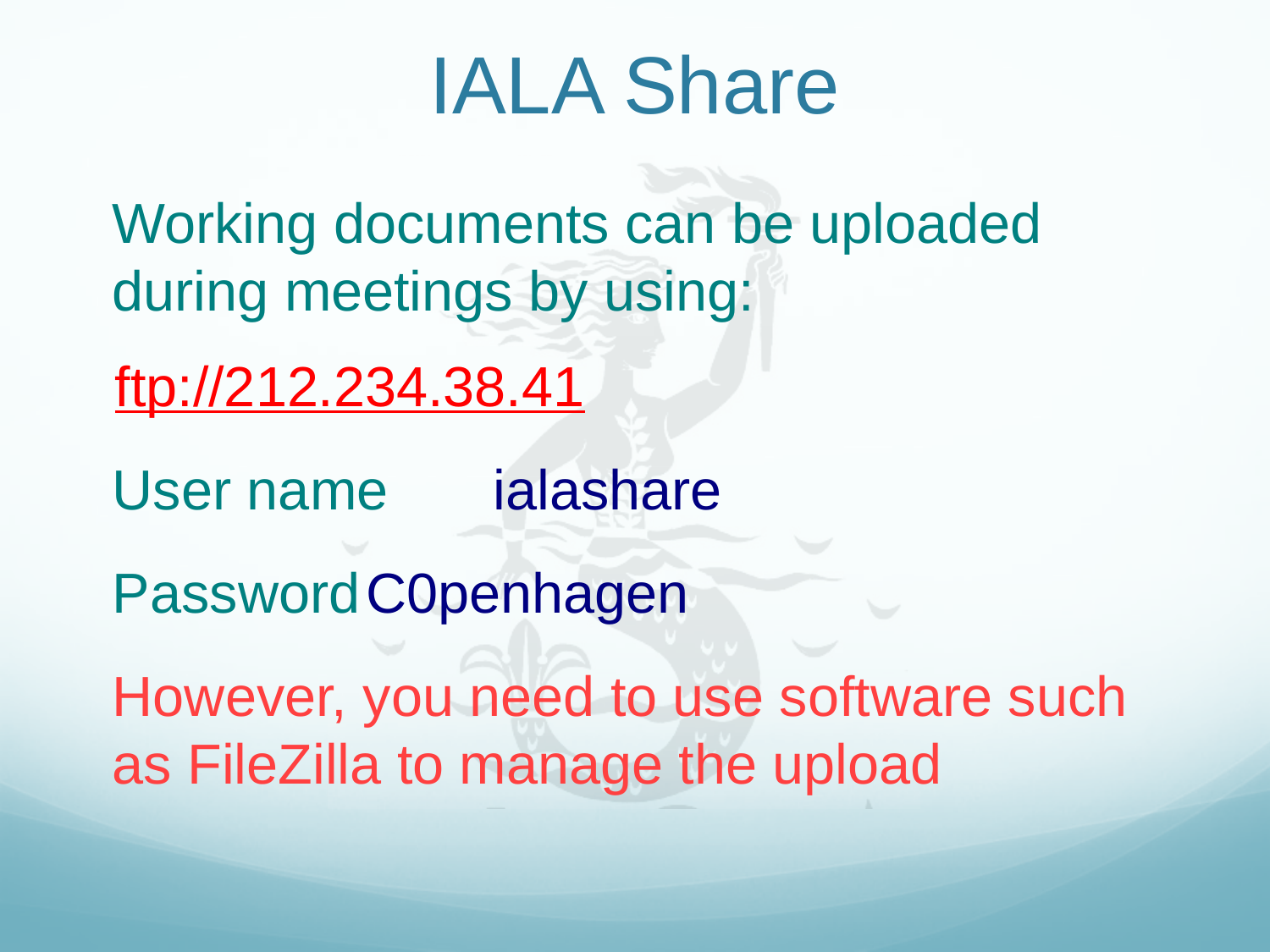

# IALA Share
Working documents can be uploaded during meetings by using:
ftp://212.234.38.41
User name	ialashare
Password	C0penhagen
However, you need to use software such as FileZilla to manage the upload